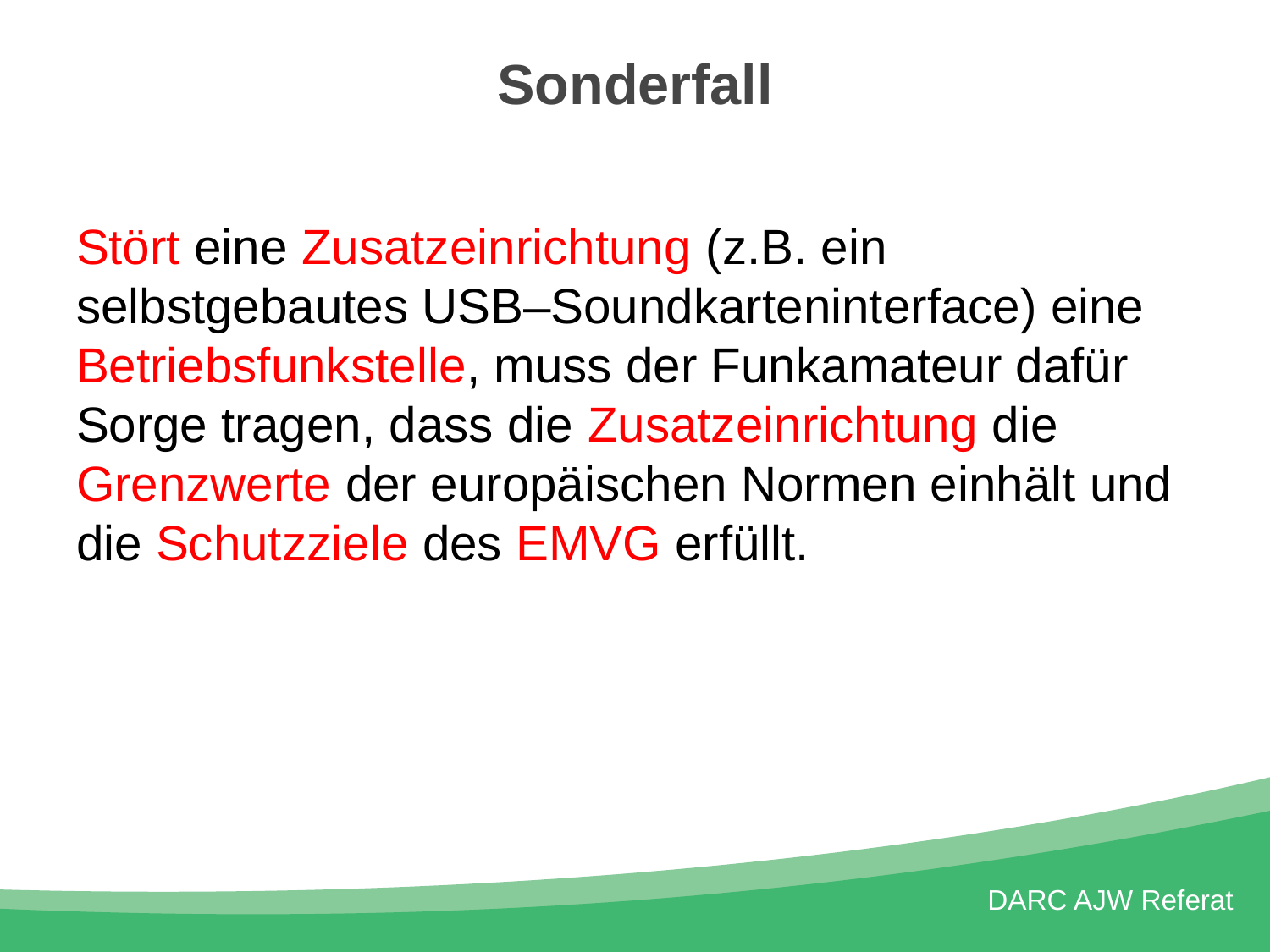

# Sonderfall
Stört eine Zusatzeinrichtung (z.B. ein selbstgebautes USB–Soundkarteninterface) eine Betriebsfunkstelle, muss der Funkamateur dafür Sorge tragen, dass die Zusatzeinrichtung die Grenzwerte der europäischen Normen einhält und die Schutzziele des EMVG erfüllt.